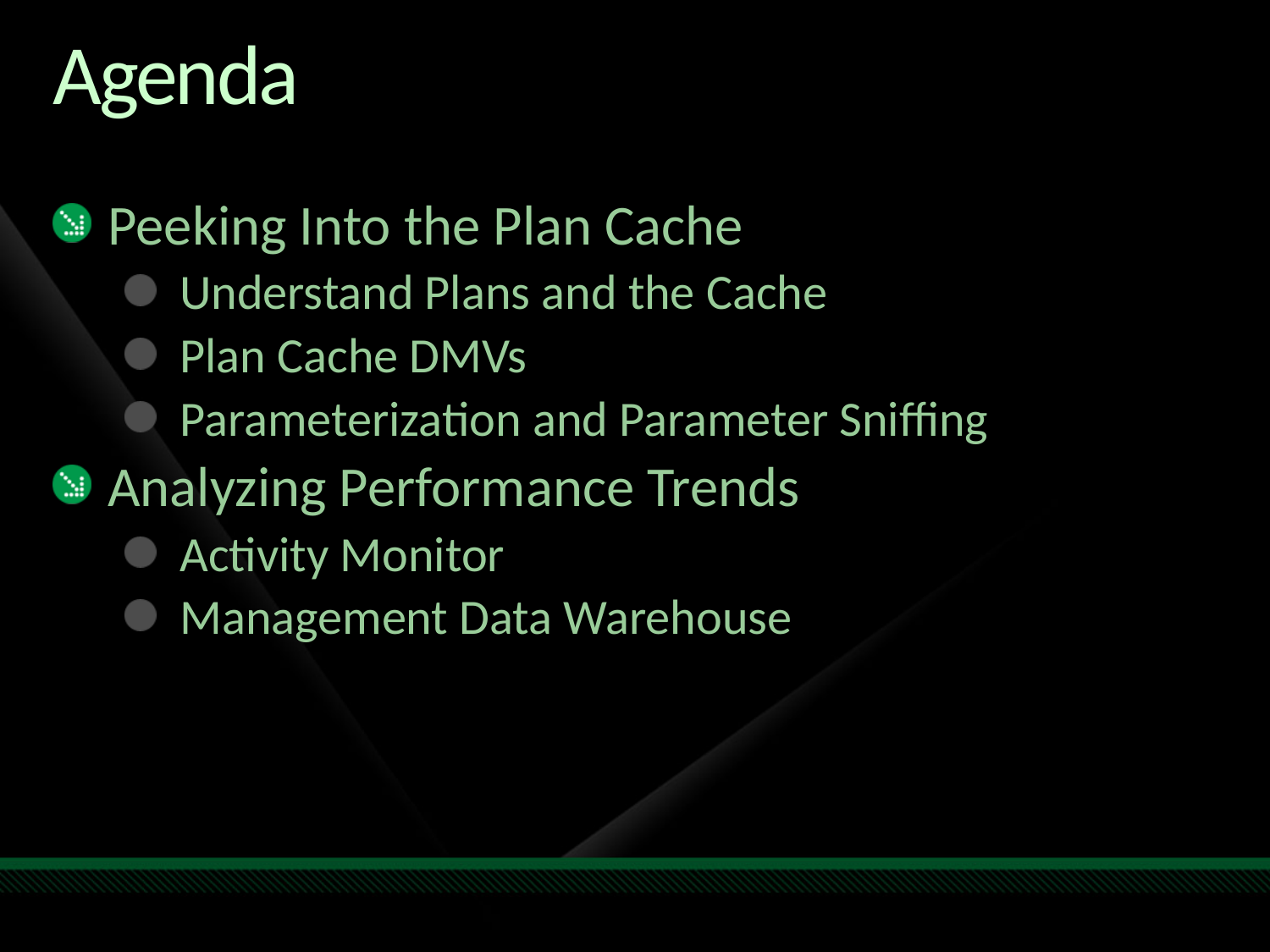

# Agenda
Peeking Into the Plan Cache
Understand Plans and the Cache
Plan Cache DMVs
Parameterization and Parameter Sniffing
Analyzing Performance Trends
Activity Monitor
Management Data Warehouse